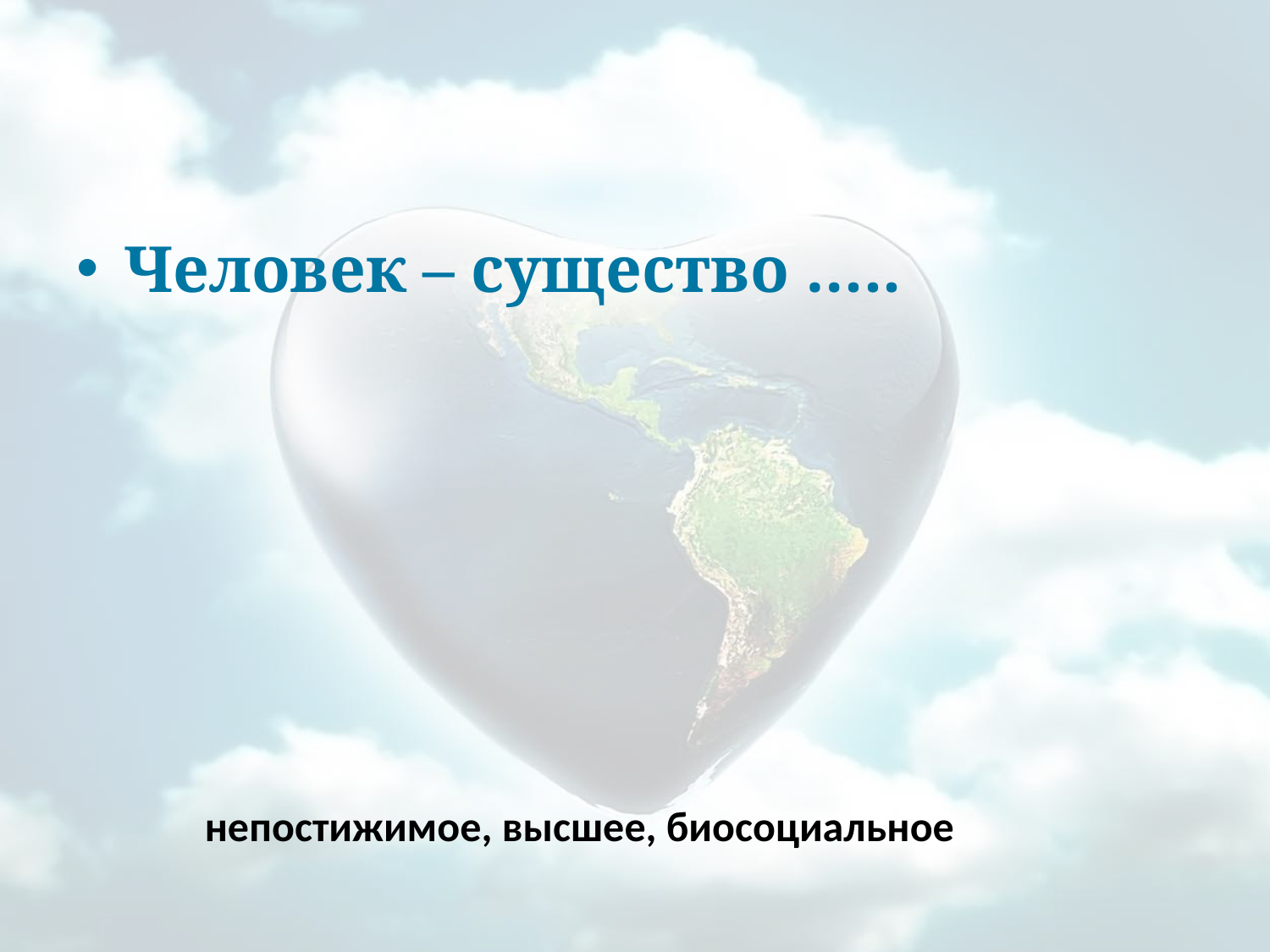

#
Человек – существо …..
непостижимое, высшее, биосоциальное